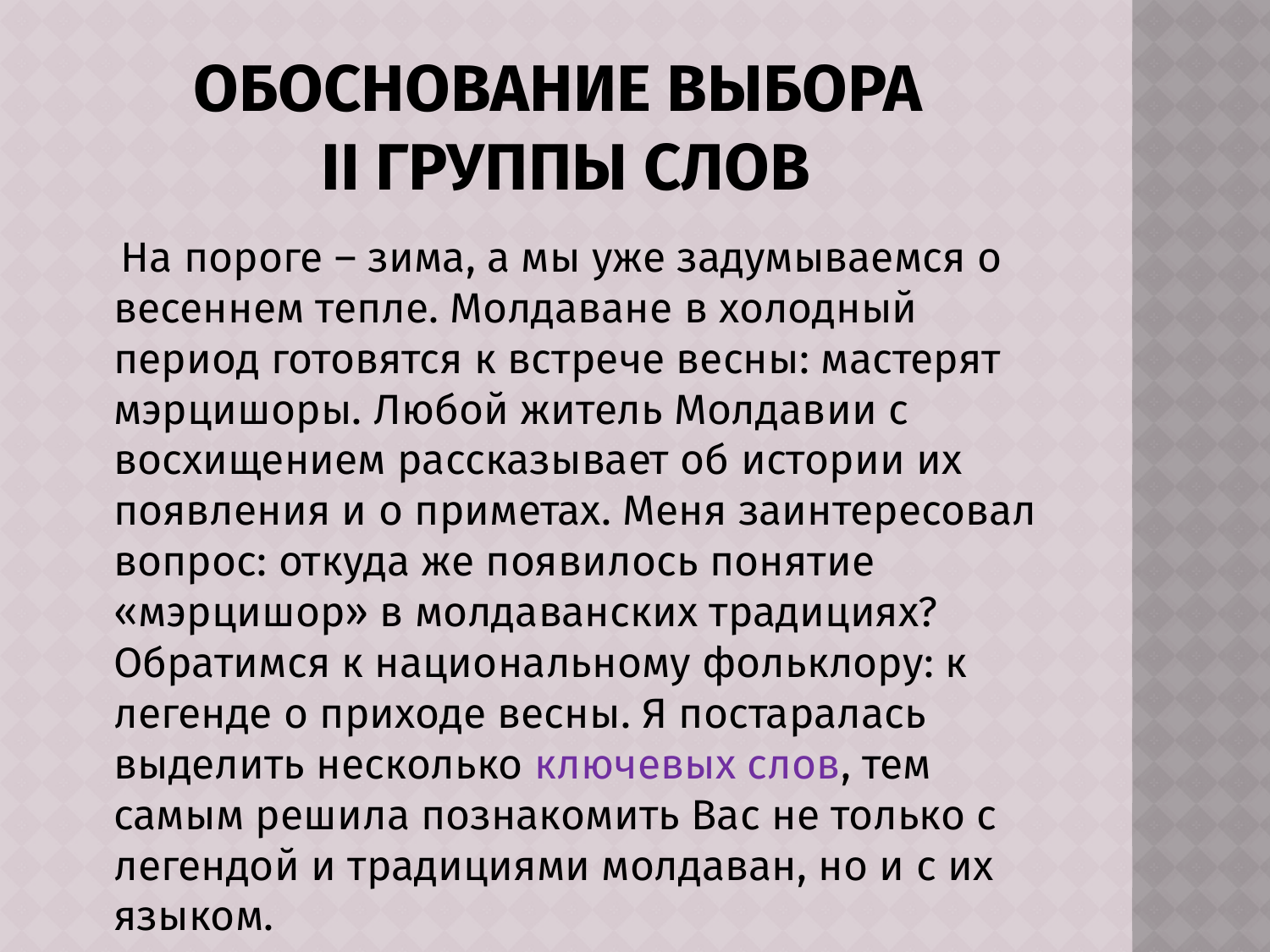

# Обоснование выбора ΙΙ группы слов
    На пороге – зима, а мы уже задумываемся о весеннем тепле. Молдаване в холодный период готовятся к встрече весны: мастерят мэрцишоры. Любой житель Молдавии с восхищением рассказывает об истории их появления и о приметах. Меня заинтересовал вопрос: откуда же появилось понятие «мэрцишор» в молдаванских традициях? Обратимся к национальному фольклору: к легенде о приходе весны. Я постаралась выделить несколько ключевых слов, тем самым решила познакомить Вас не только с легендой и традициями молдаван, но и с их языком.